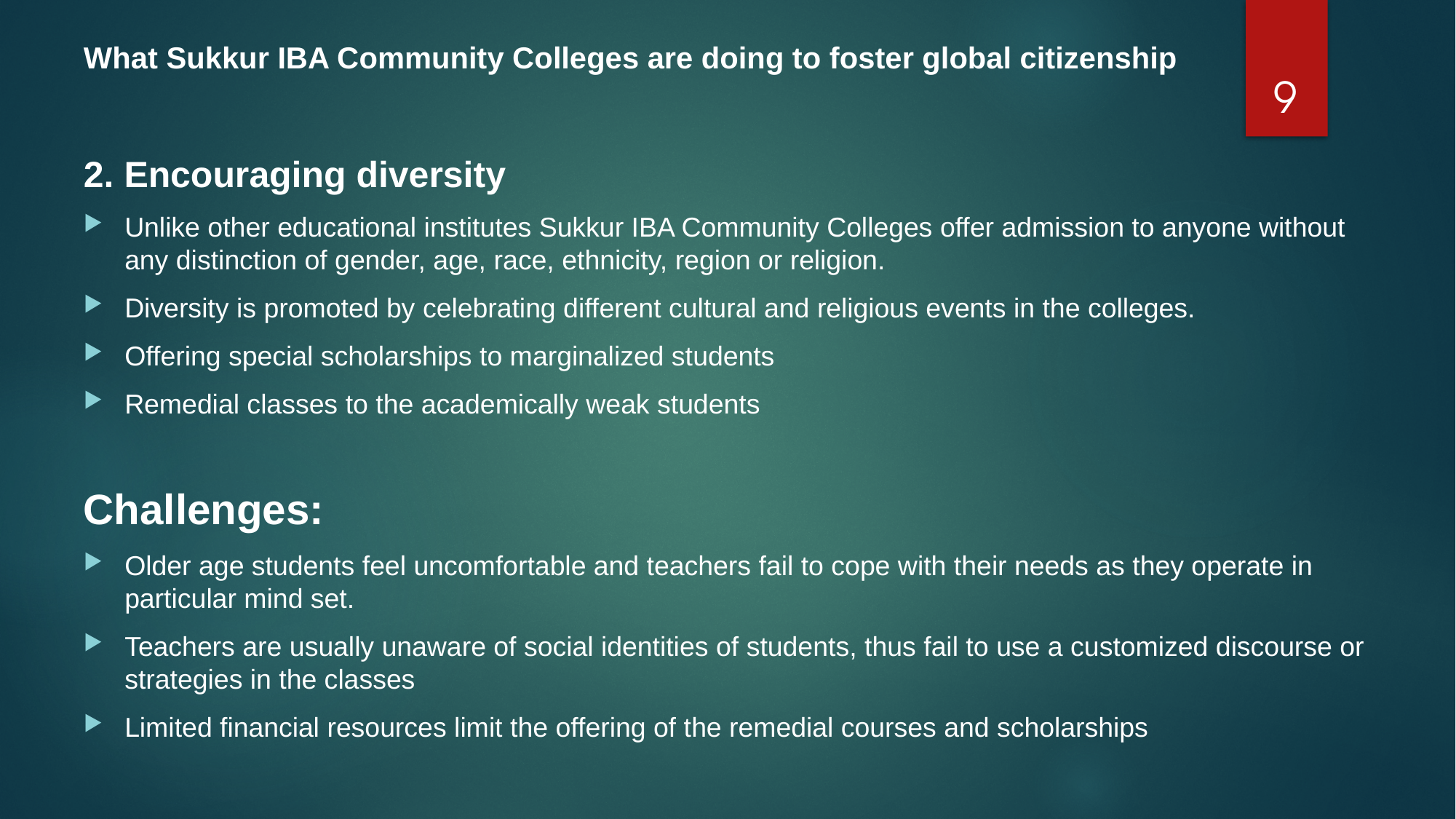

# What Sukkur IBA Community Colleges are doing to foster global citizenship
9
2. Encouraging diversity
Unlike other educational institutes Sukkur IBA Community Colleges offer admission to anyone without any distinction of gender, age, race, ethnicity, region or religion.
Diversity is promoted by celebrating different cultural and religious events in the colleges.
Offering special scholarships to marginalized students
Remedial classes to the academically weak students

Challenges:
Older age students feel uncomfortable and teachers fail to cope with their needs as they operate in particular mind set.
Teachers are usually unaware of social identities of students, thus fail to use a customized discourse or strategies in the classes
Limited financial resources limit the offering of the remedial courses and scholarships